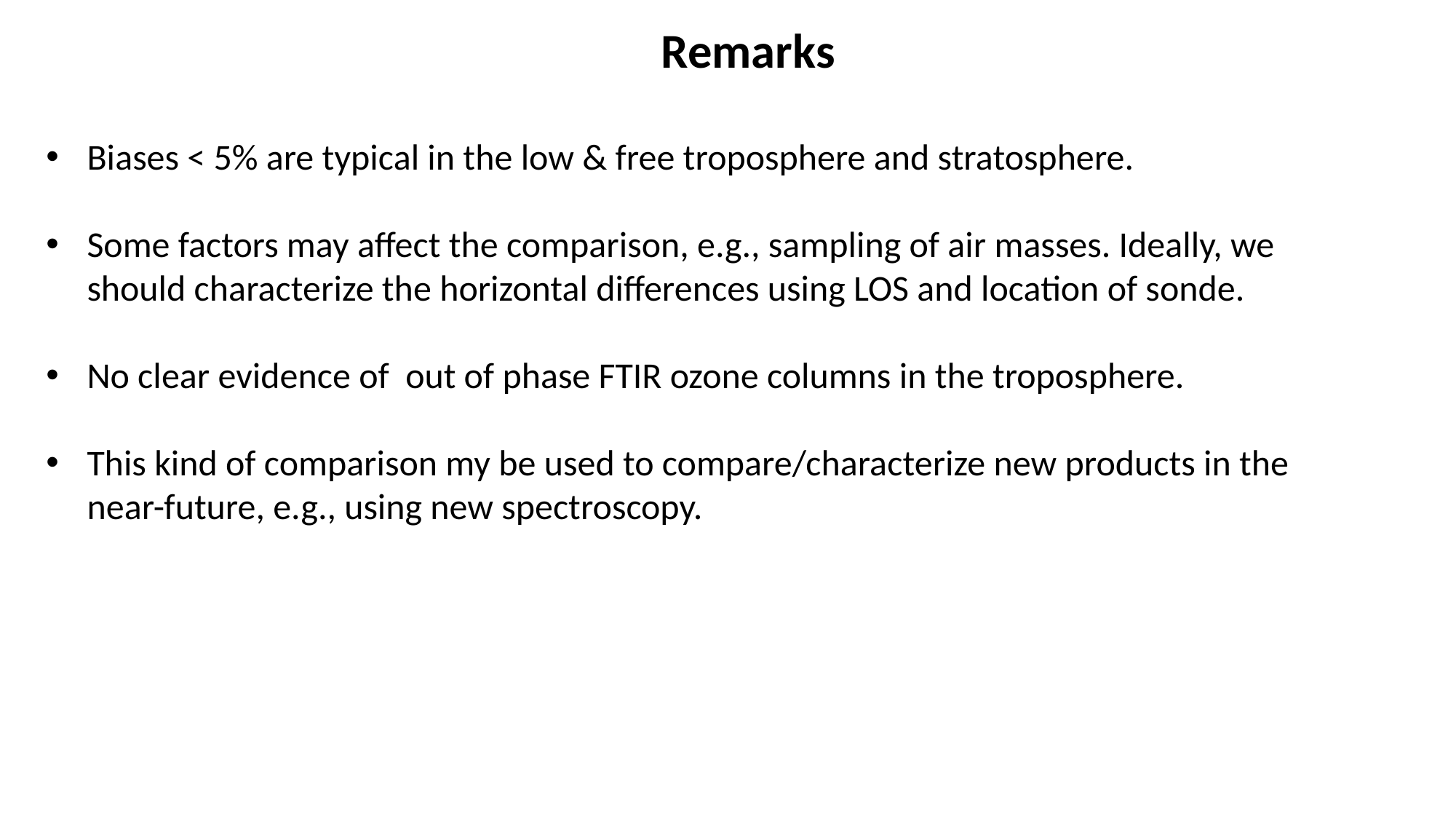

Remarks
Biases < 5% are typical in the low & free troposphere and stratosphere.

Some factors may affect the comparison, e.g., sampling of air masses. Ideally, we should characterize the horizontal differences using LOS and location of sonde.

No clear evidence of  out of phase FTIR ozone columns in the troposphere.

This kind of comparison my be used to compare/characterize new products in the near-future, e.g., using new spectroscopy.